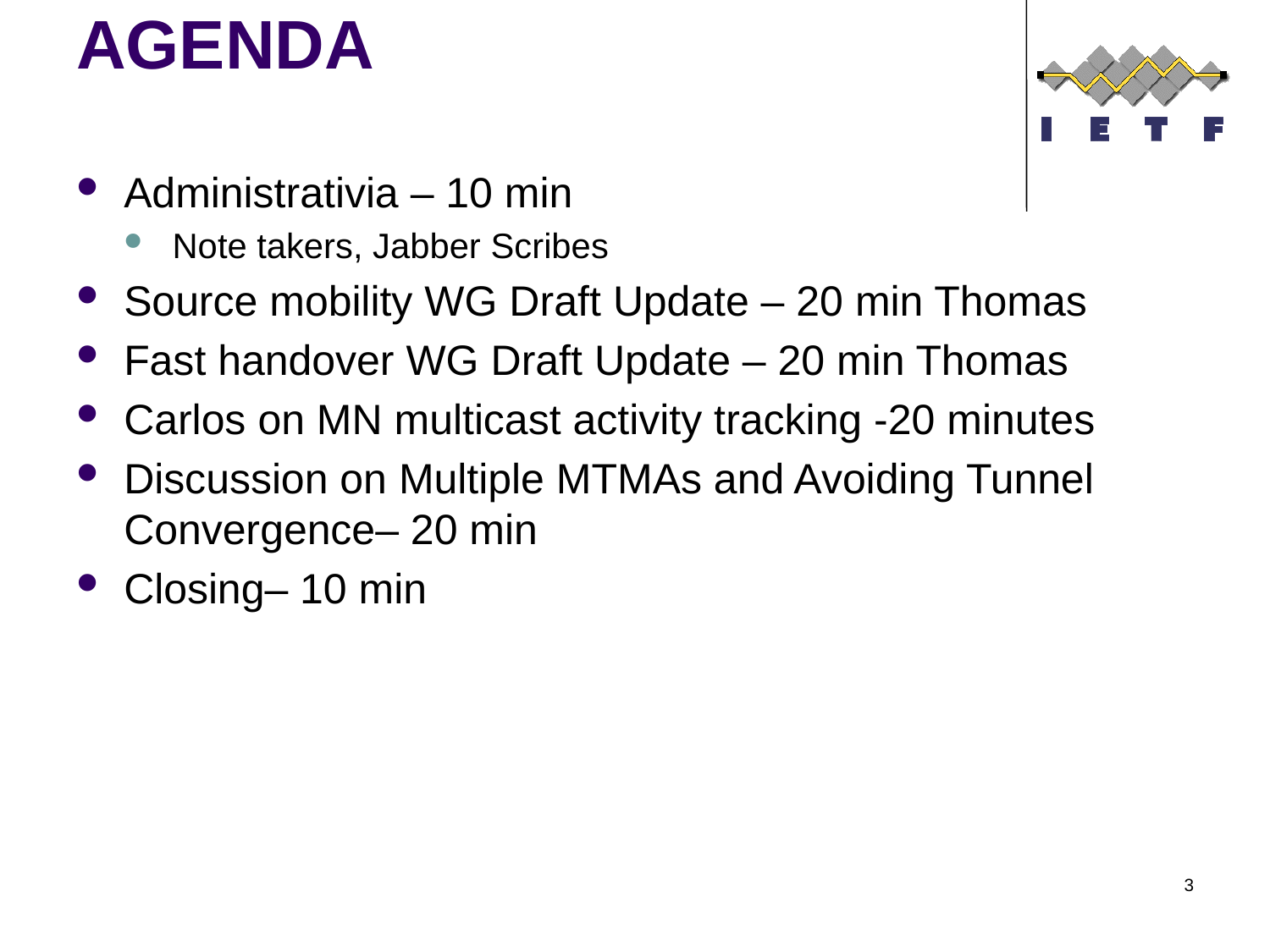

# AGENDA
Administrativia – 10 min
Note takers, Jabber Scribes
Source mobility WG Draft Update – 20 min Thomas
Fast handover WG Draft Update – 20 min Thomas
Carlos on MN multicast activity tracking -20 minutes
Discussion on Multiple MTMAs and Avoiding Tunnel Convergence– 20 min
Closing– 10 min

3